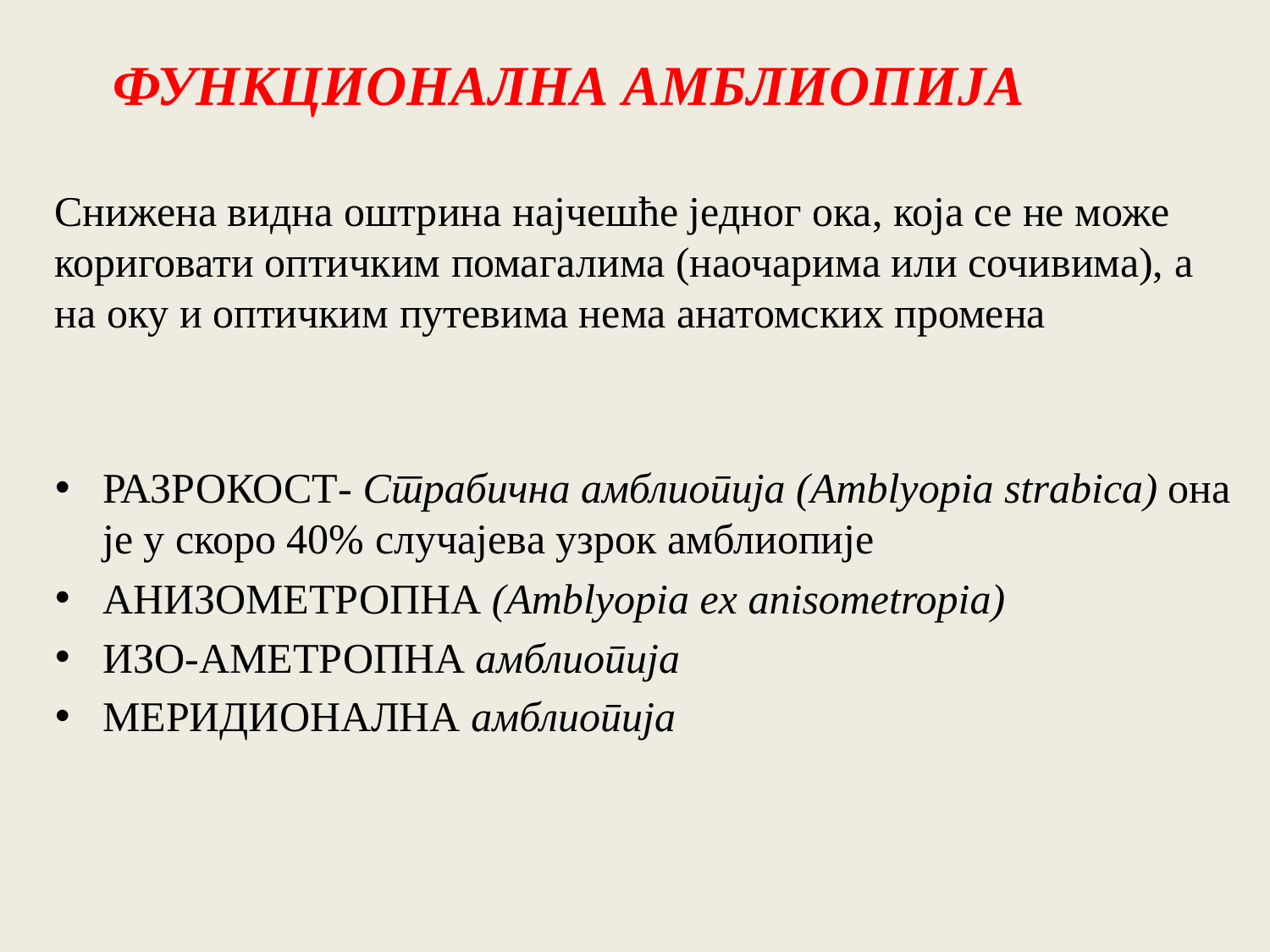

ФУНКЦИОНАЛНА АМБЛИОПИЈА

Снижена видна оштрина најчешће једног ока, која се не може кориговати оптичким помагалима (наочарима или сочивима), а на оку и оптичким путевима нема анатомских промена

РАЗРОКОСТ- Страбична амблиопија (Amblyopia strabica) она је у скоро 40% случајева узрок амблиопије
АНИЗОМЕТРОПНА (Amblyopia ex anisometropia)
ИЗО-АМЕТРОПНА амблиопија
МЕРИДИОНАЛНА амблиопија